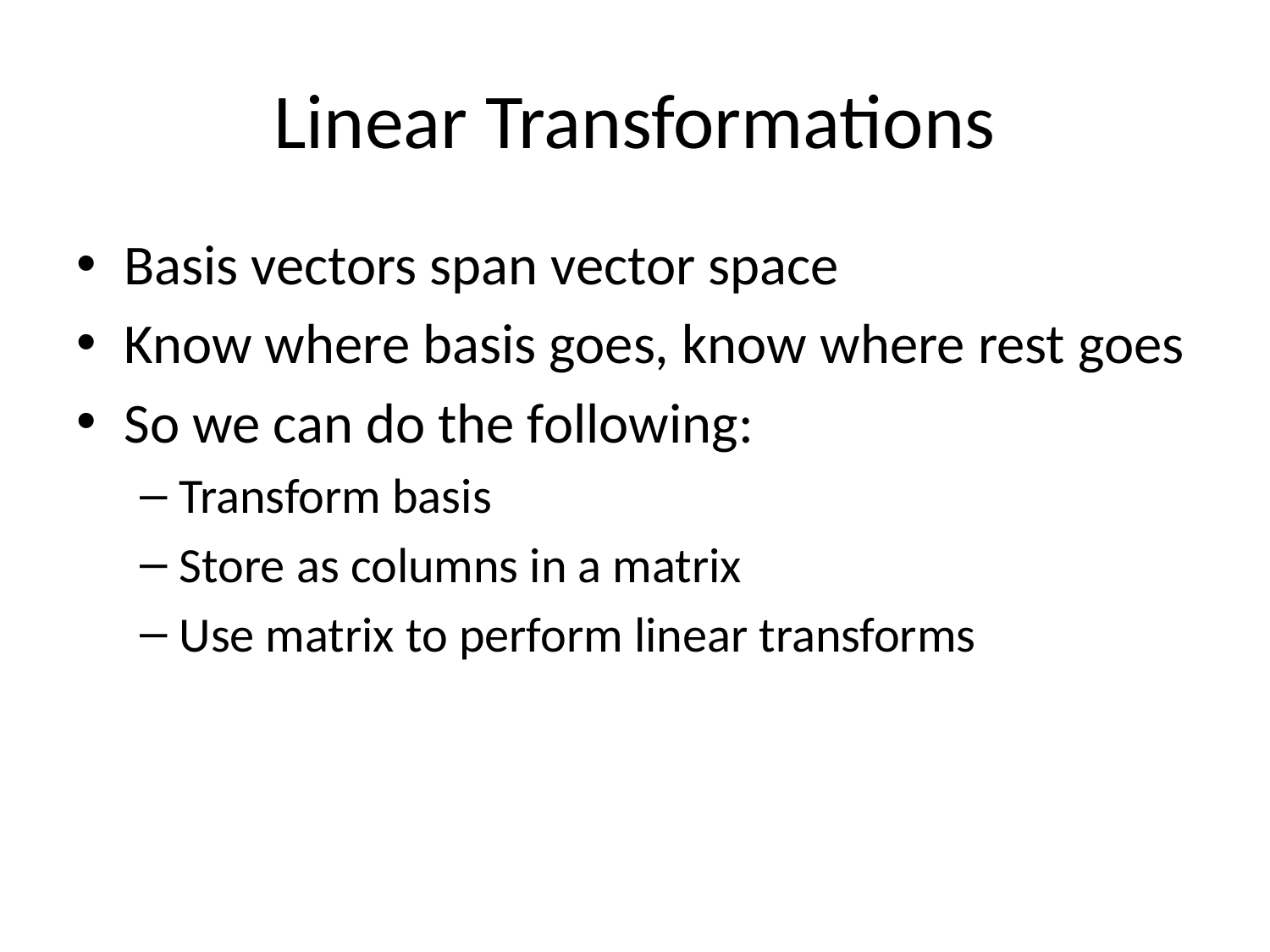

# Linear Transformations
Basis vectors span vector space
Know where basis goes, know where rest goes
So we can do the following:
Transform basis
Store as columns in a matrix
Use matrix to perform linear transforms